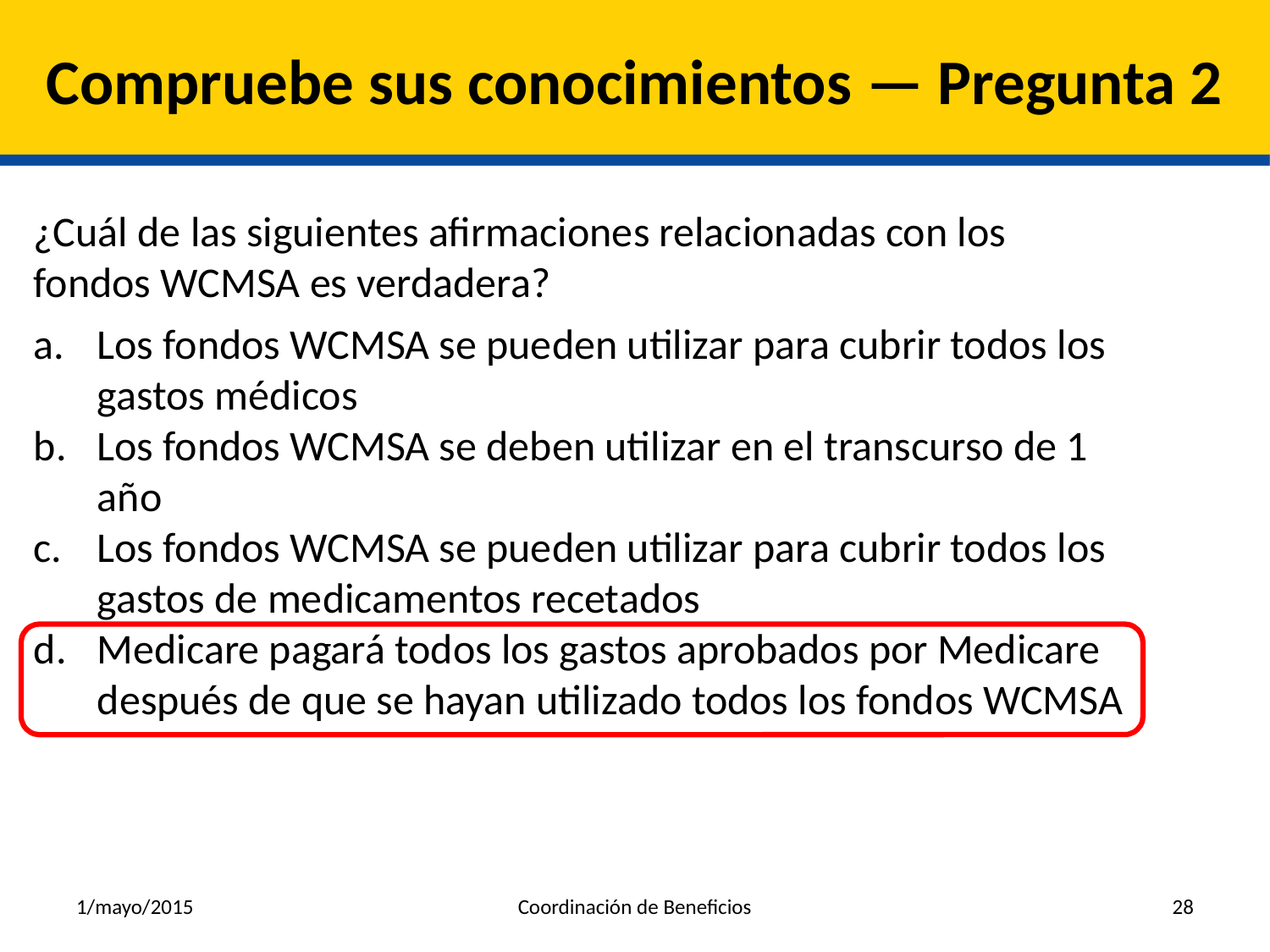

# Compruebe sus conocimientos — Pregunta 2
¿Cuál de las siguientes afirmaciones relacionadas con los fondos WCMSA es verdadera?
Los fondos WCMSA se pueden utilizar para cubrir todos los gastos médicos
Los fondos WCMSA se deben utilizar en el transcurso de 1 año
Los fondos WCMSA se pueden utilizar para cubrir todos los gastos de medicamentos recetados
Medicare pagará todos los gastos aprobados por Medicare después de que se hayan utilizado todos los fondos WCMSA

1/mayo/2015
Coordinación de Beneficios
28